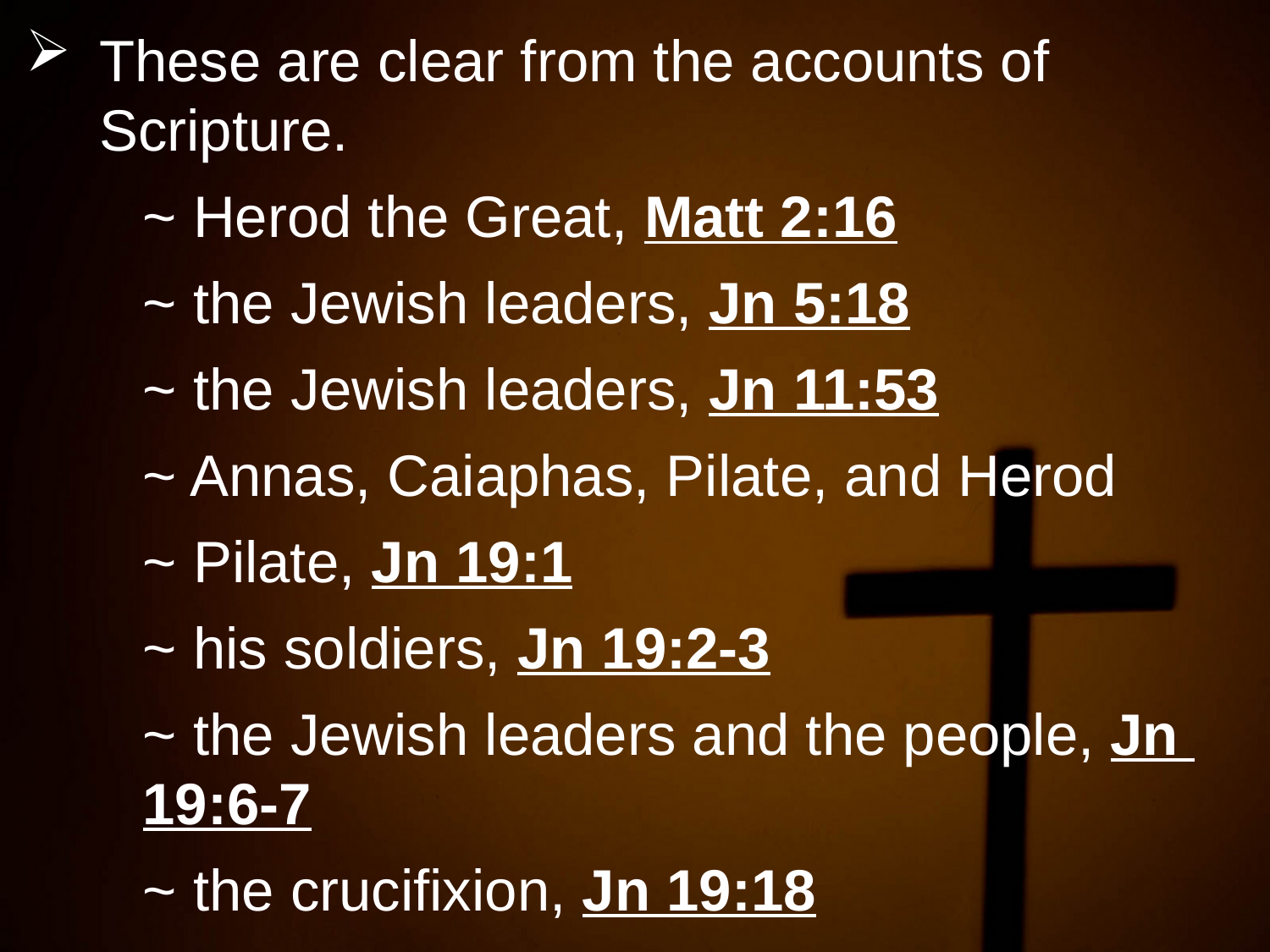

These are clear from the accounts of Scripture.
	~ Herod the Great, Matt 2:16
	~ the Jewish leaders, Jn 5:18
	~ the Jewish leaders, Jn 11:53
	~ Annas, Caiaphas, Pilate, and Herod
	~ Pilate, Jn 19:1
	~ his soldiers, Jn 19:2-3
	~ the Jewish leaders and the people, Jn 		19:6-7
	~ the crucifixion, Jn 19:18